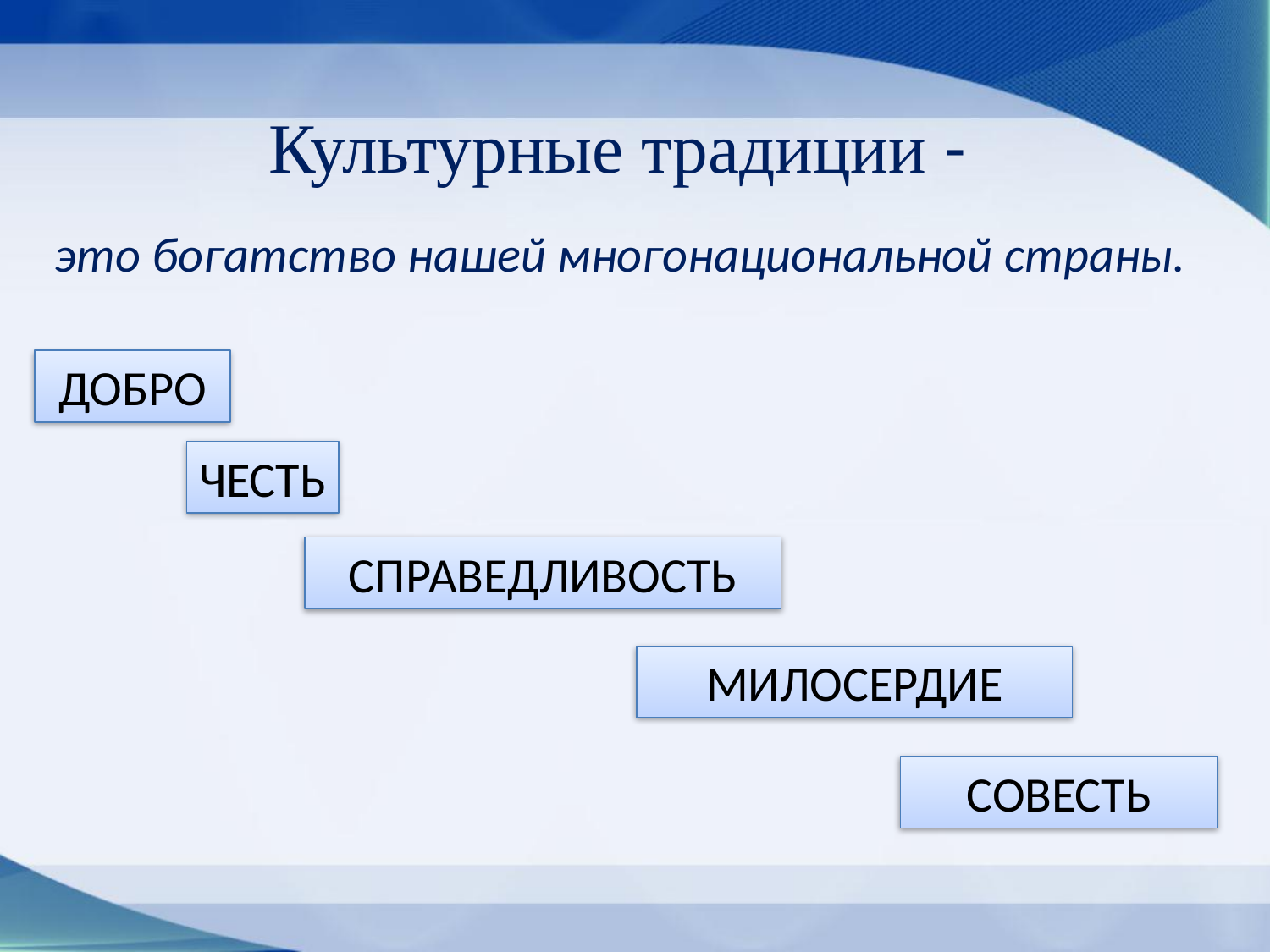

Культурные традиции -
 это богатство нашей многонациональной страны.
ДОБРО
ЧЕСТЬ
СПРАВЕДЛИВОСТЬ
МИЛОСЕРДИЕ
СОВЕСТЬ